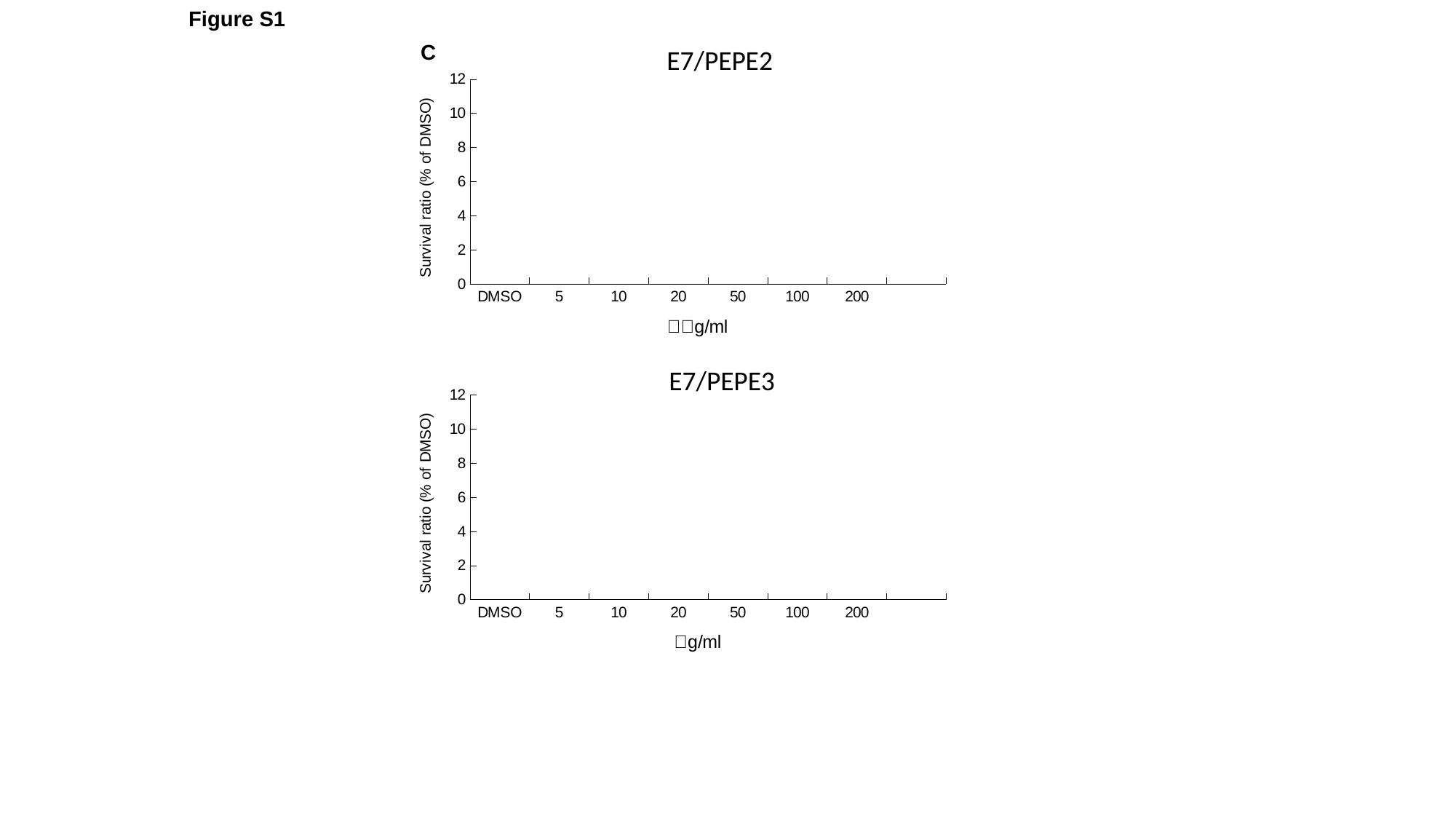

Figure S1
C
E7/PEPE2

### Chart

| Category |  |
|---|---|
| DMSO | 100.0 |
| 5 | 85.7546145494028 |
| 10 | 87.79587404994571 |
| 20 | 102.62757871878392 |
| 50 | 101.54180238870792 |
| 100 | 85.32030401737241 |
| 200 | 56.48208469055374 |
E7/PEPE3

### Chart

| Category |  |
|---|---|
| DMSO | 100.0 |
| 5 | 95.4232283464567 |
| 10 | 86.13845144356956 |
| 20 | 90.45275590551182 |
| 50 | 87.02427821522309 |
| 100 | 85.99081364829397 |
| 200 | 88.41863517060368 |